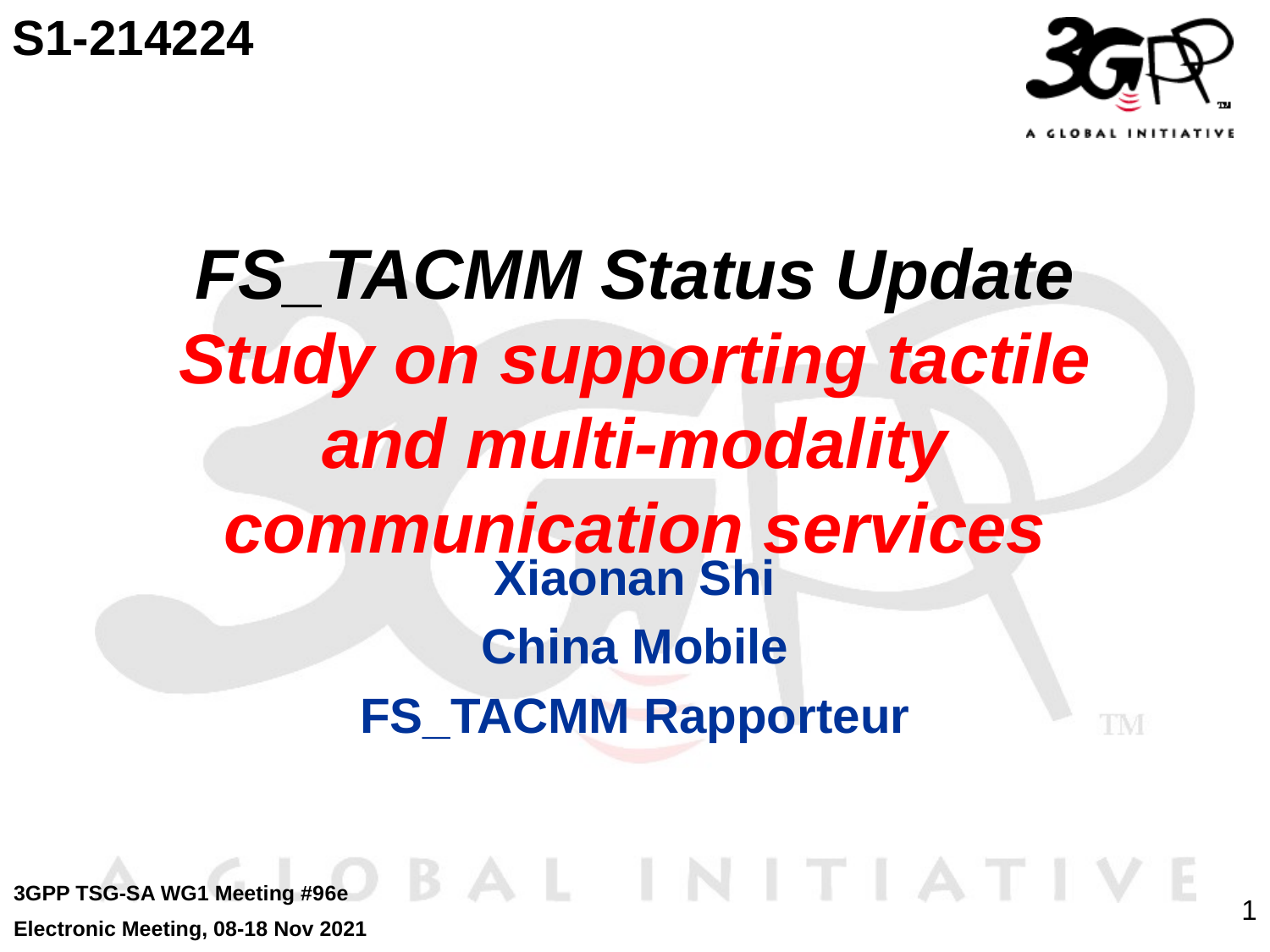

S1-214224
# FS_TACMM Status Update Study on supporting tactile and multi-modality communication services
Xiaonan Shi
China Mobile
FS_TACMM Rapporteur
3GPP TSG-SA WG1 Meeting #96e
Electronic Meeting, 08-18 Nov 2021
1